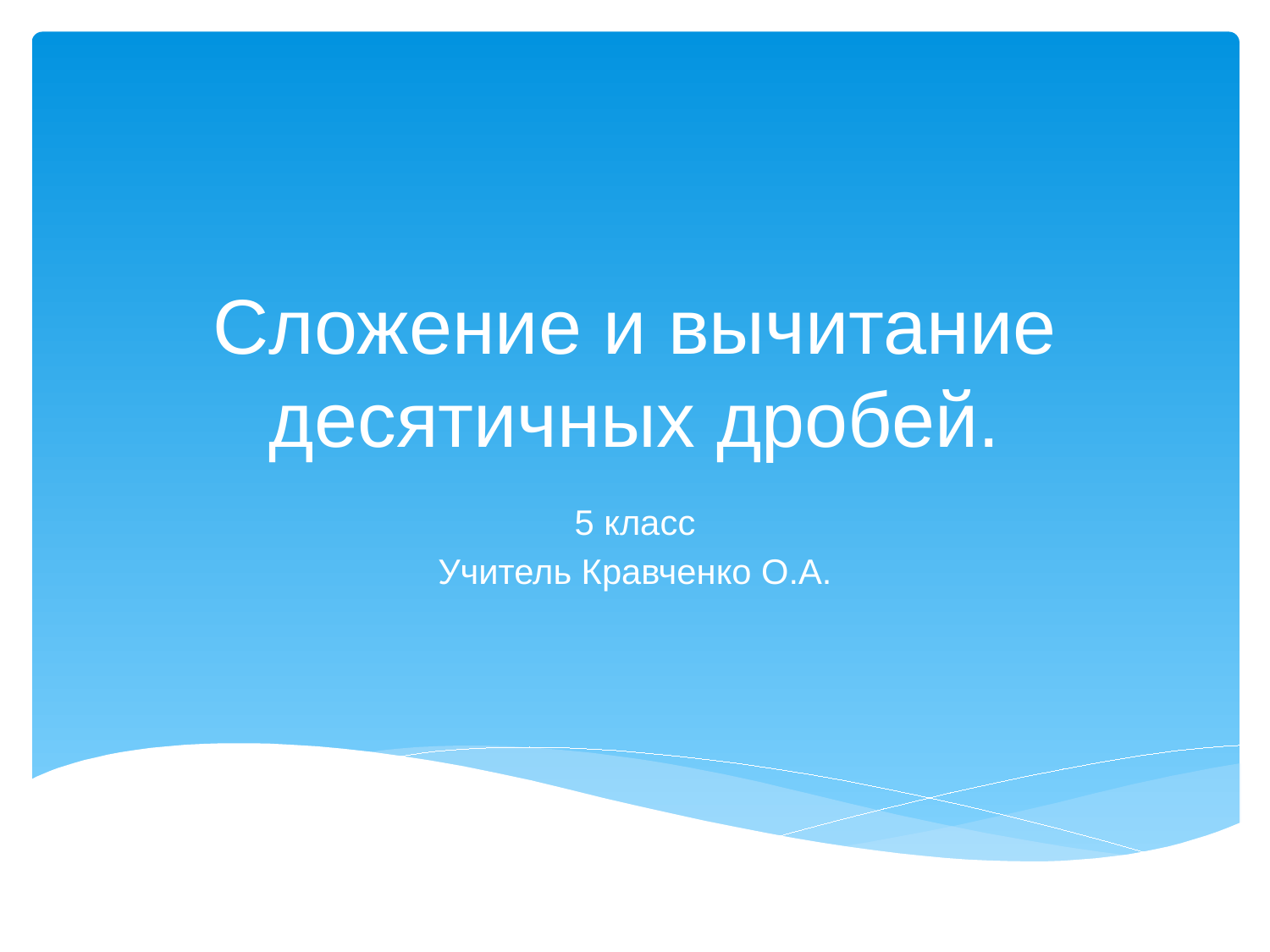

# Сложение и вычитание десятичных дробей.
5 класс
Учитель Кравченко О.А.